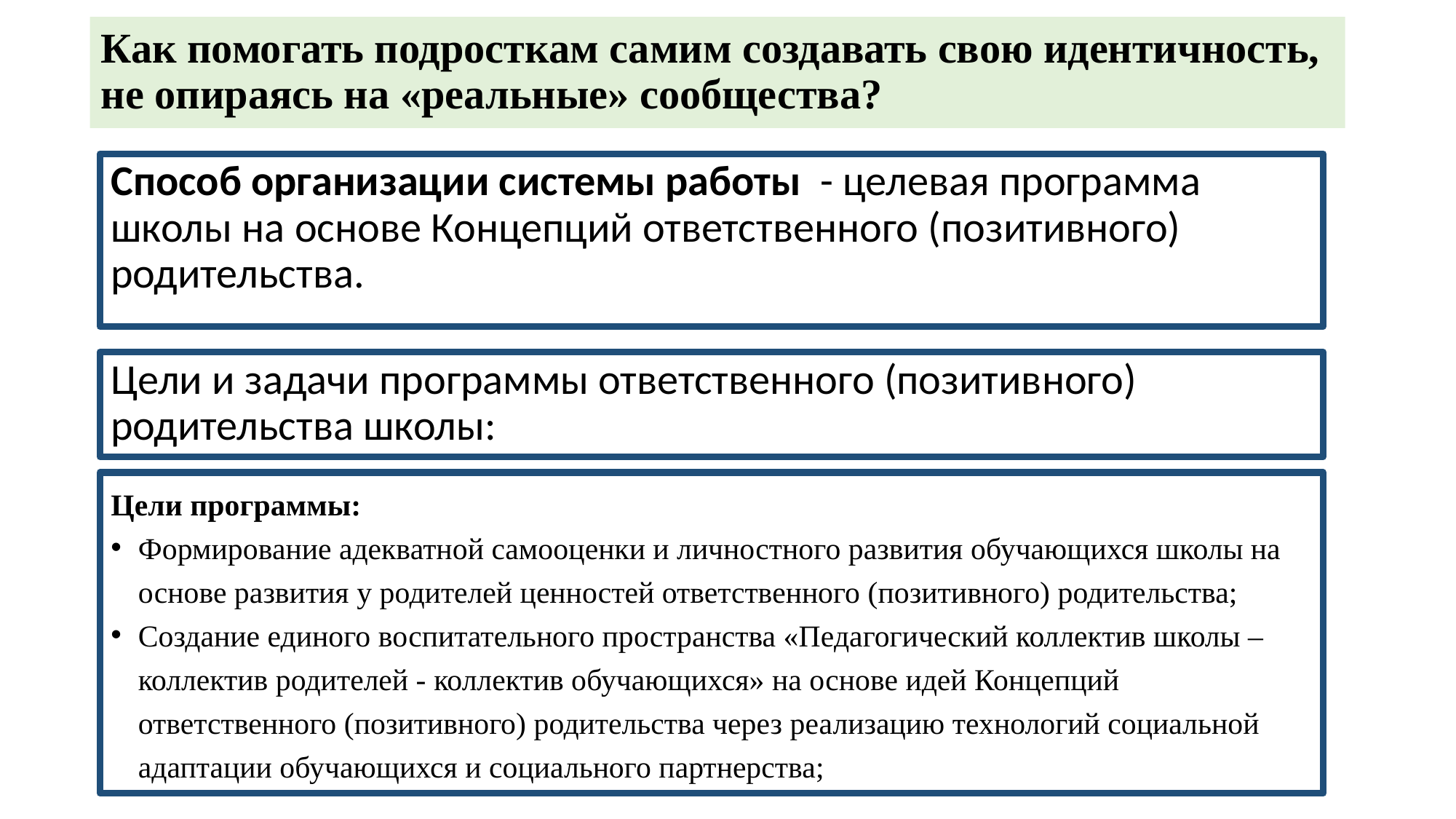

# Как помогать подросткам самим создавать свою идентичность, не опираясь на «реальные» сообщества?
Способ организации системы работы  - целевая программа школы на основе Концепций ответственного (позитивного) родительства.
Цели и задачи программы ответственного (позитивного) родительства школы:
Цели программы:
Формирование адекватной самооценки и личностного развития обучающихся школы на основе развития у родителей ценностей ответственного (позитивного) родительства;
Создание единого воспитательного пространства «Педагогический коллектив школы – коллектив родителей - коллектив обучающихся» на основе идей Концепций ответственного (позитивного) родительства через реализацию технологий социальной адаптации обучающихся и социального партнерства;